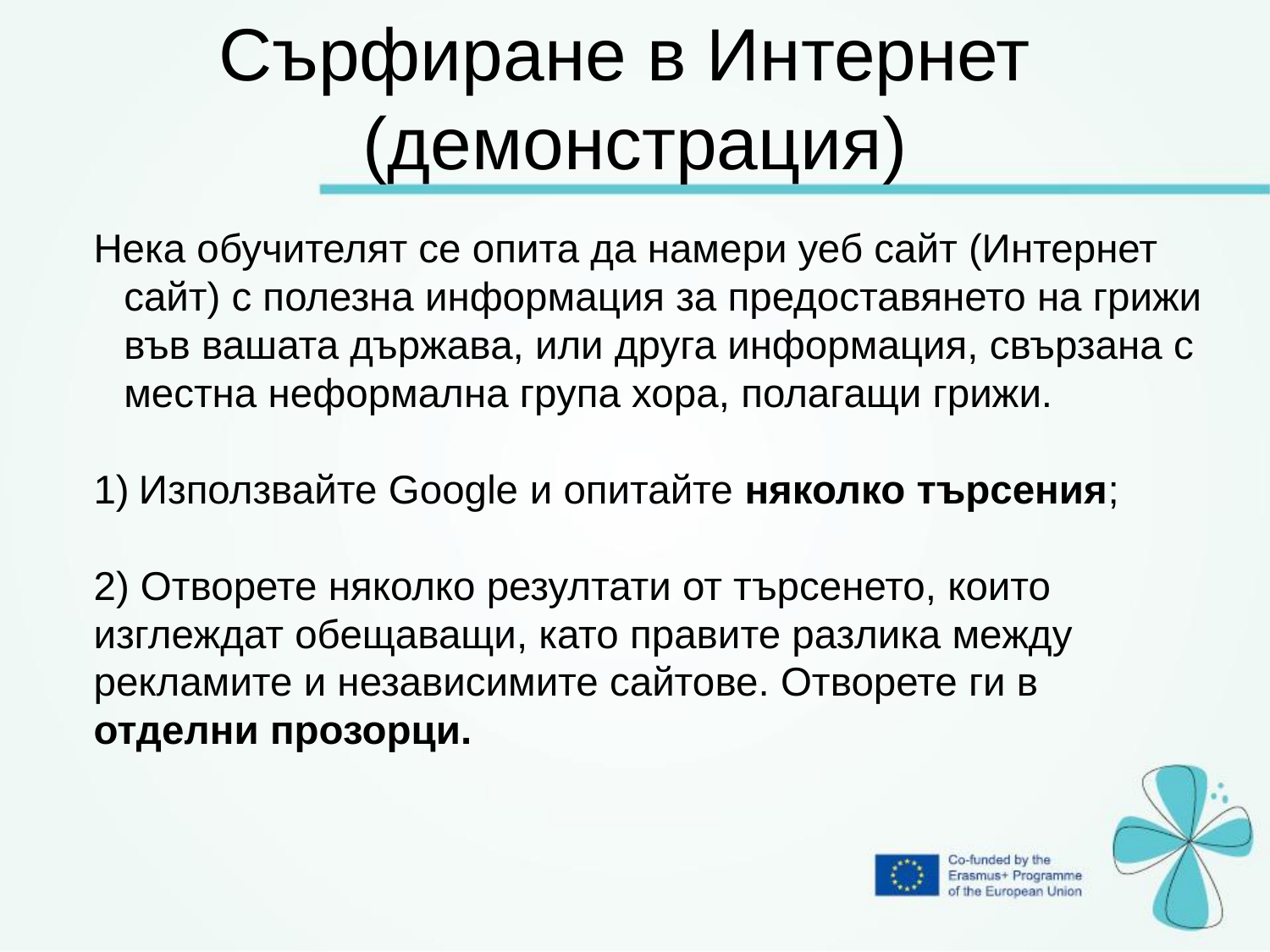

Сърфиране в Интернет
(демонстрация)

Нека обучителят се опита да намери уеб сайт (Интернет сайт) с полезна информация за предоставянето на грижи във вашата държава, или друга информация, свързана с местна неформална група хора, полагащи грижи.

 Използвайте Google и опитайте няколко търсения;

2) Отворете няколко резултати от търсенето, които изглеждат обещаващи, като правите разлика между рекламите и независимите сайтове. Отворете ги в отделни прозорци.